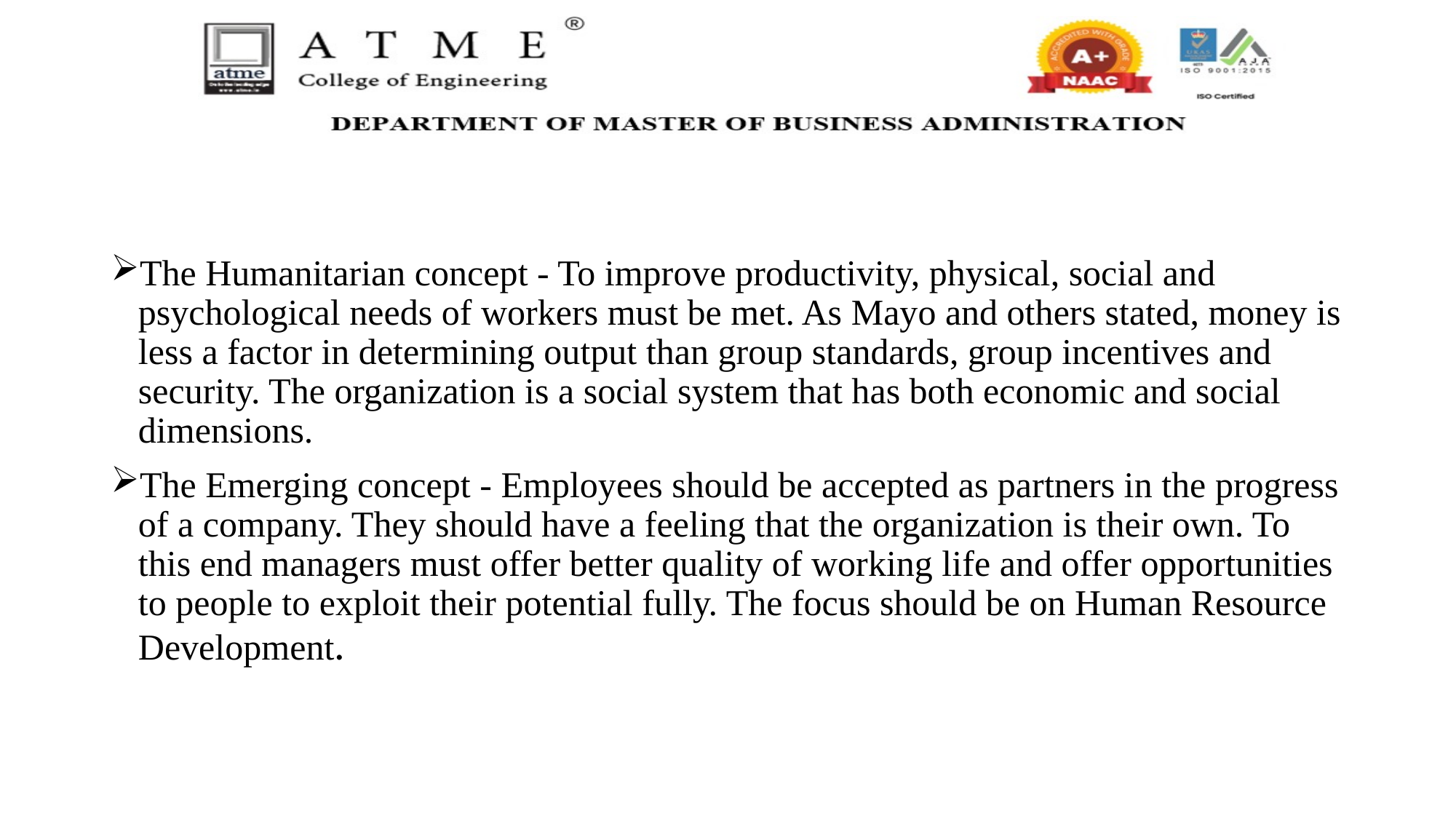

The Humanitarian concept - To improve productivity, physical, social and psychological needs of workers must be met. As Mayo and others stated, money is less a factor in determining output than group standards, group incentives and security. The organization is a social system that has both economic and social dimensions.
The Emerging concept - Employees should be accepted as partners in the progress of a company. They should have a feeling that the organization is their own. To this end managers must offer better quality of working life and offer opportunities to people to exploit their potential fully. The focus should be on Human Resource Development.